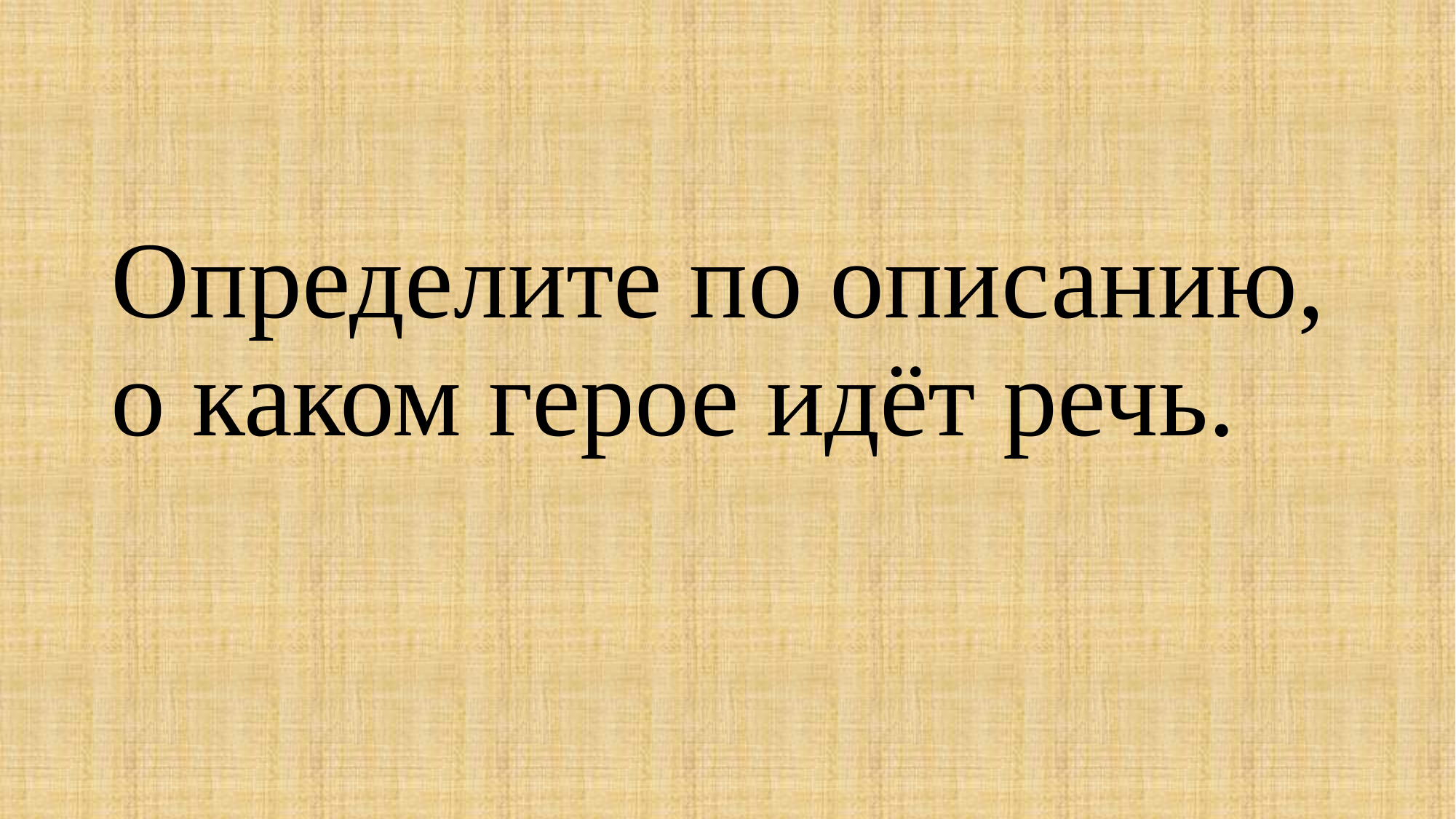

#
Определите по описанию, о каком герое идёт речь.